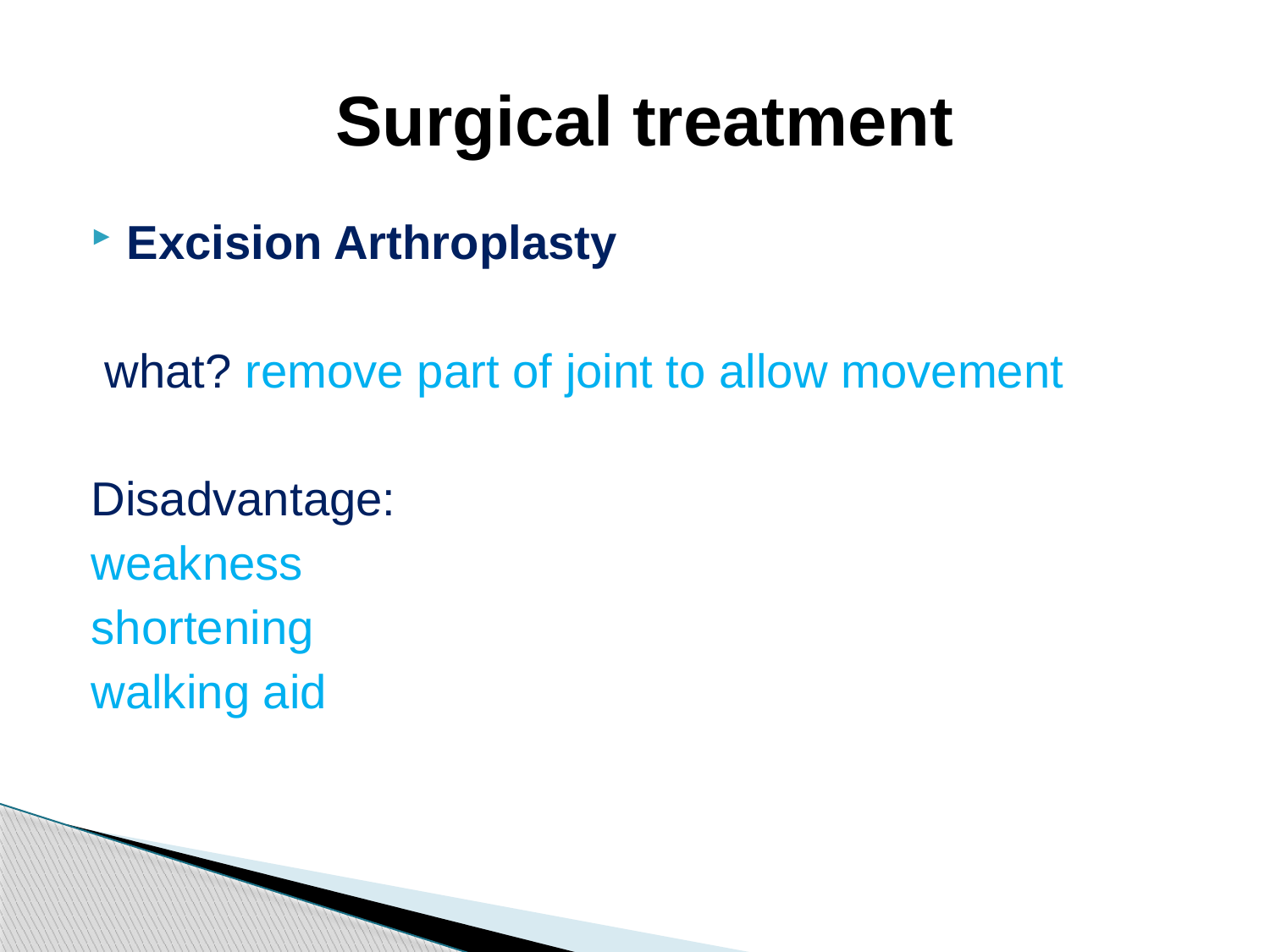

# Surgical treatment
Excision Arthroplasty

 what? remove part of joint to allow movement

Disadvantage:
weakness
shortening
walking aid